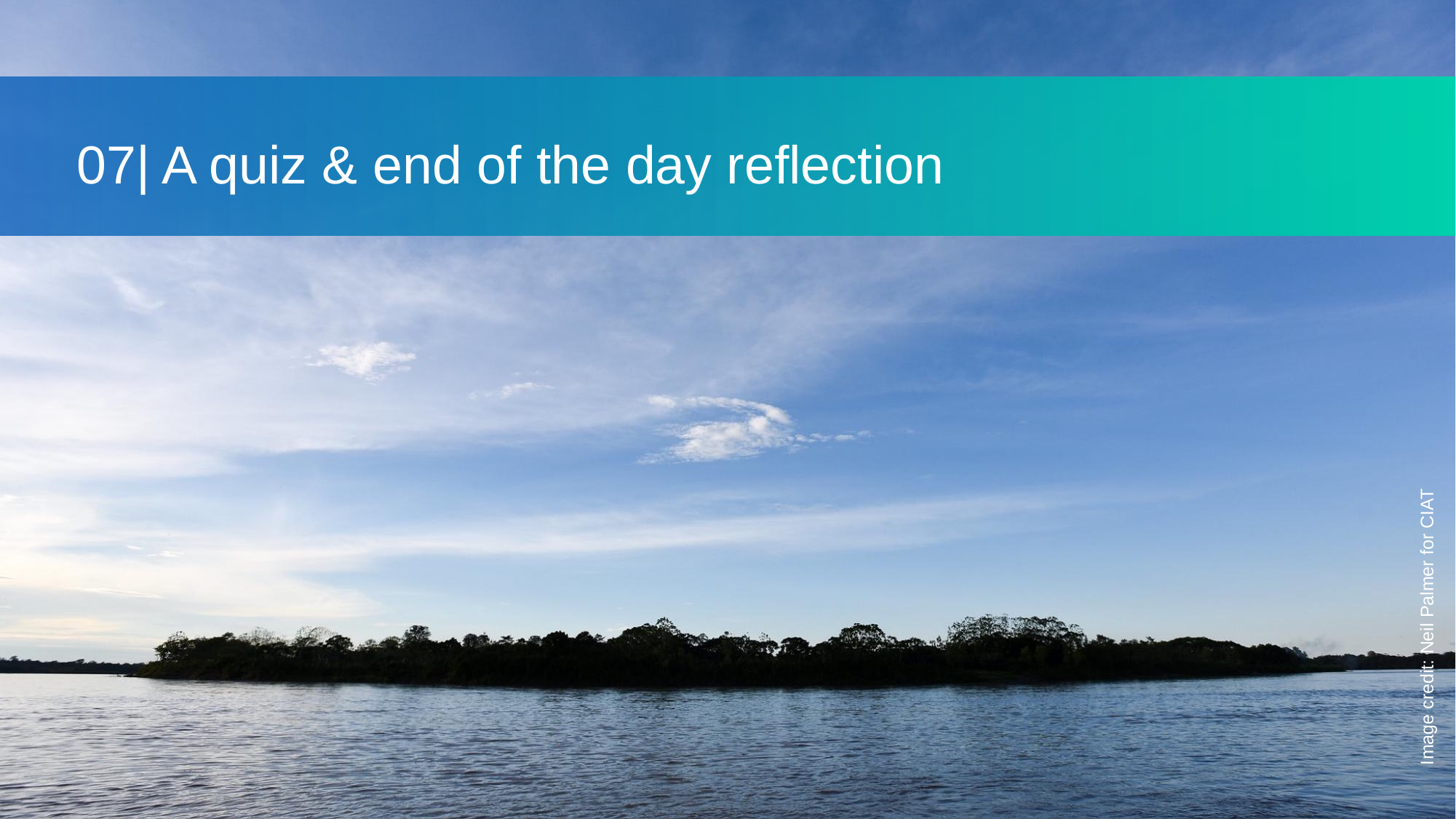

07| A quiz & end of the day reflection
Image credit: Neil Palmer for CIAT